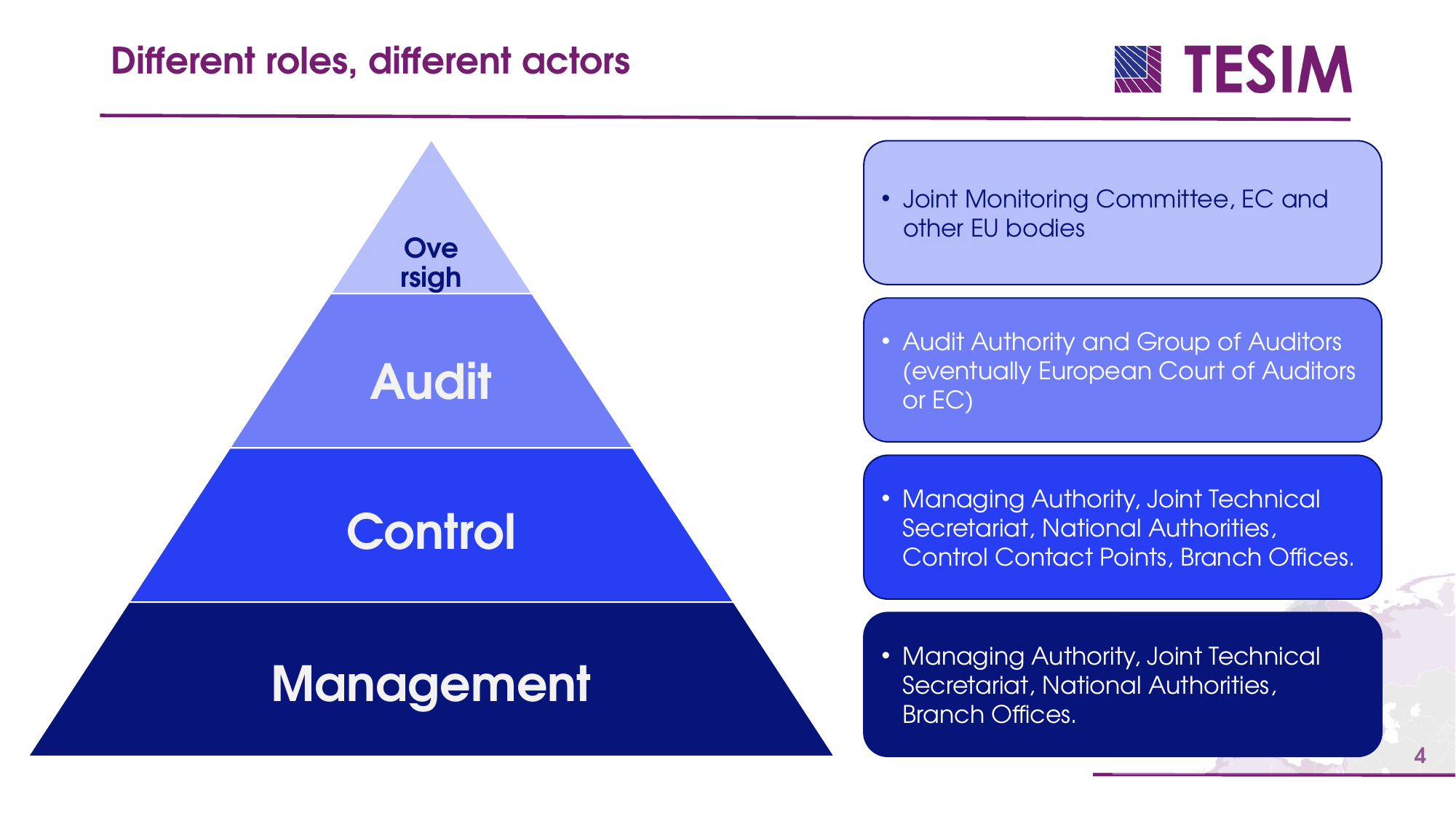

Different roles, different actors

Oversight
Audit
Control
Management
Joint Monitoring Committee, EC and other EU bodies

Audit Authority and Group of Auditors (eventually European Court of Auditors or EC)
Managing Authority, Joint Technical Secretariat, National Authorities, Control Contact Points, Branch Offices.
Managing Authority, Joint Technical Secretariat, National Authorities, Branch Offices.